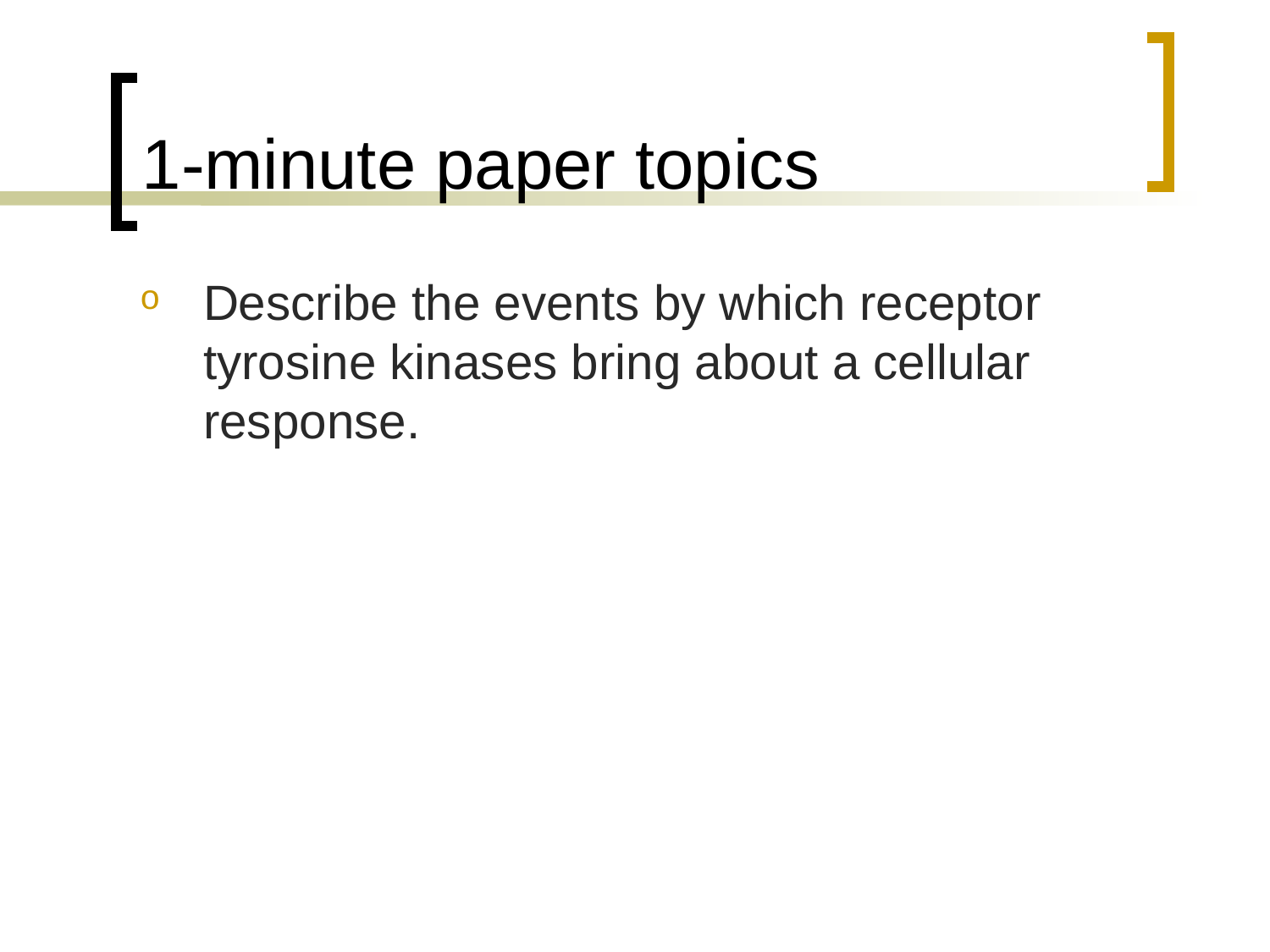

# 1-minute paper topics
Describe the events by which receptor tyrosine kinases bring about a cellular response.